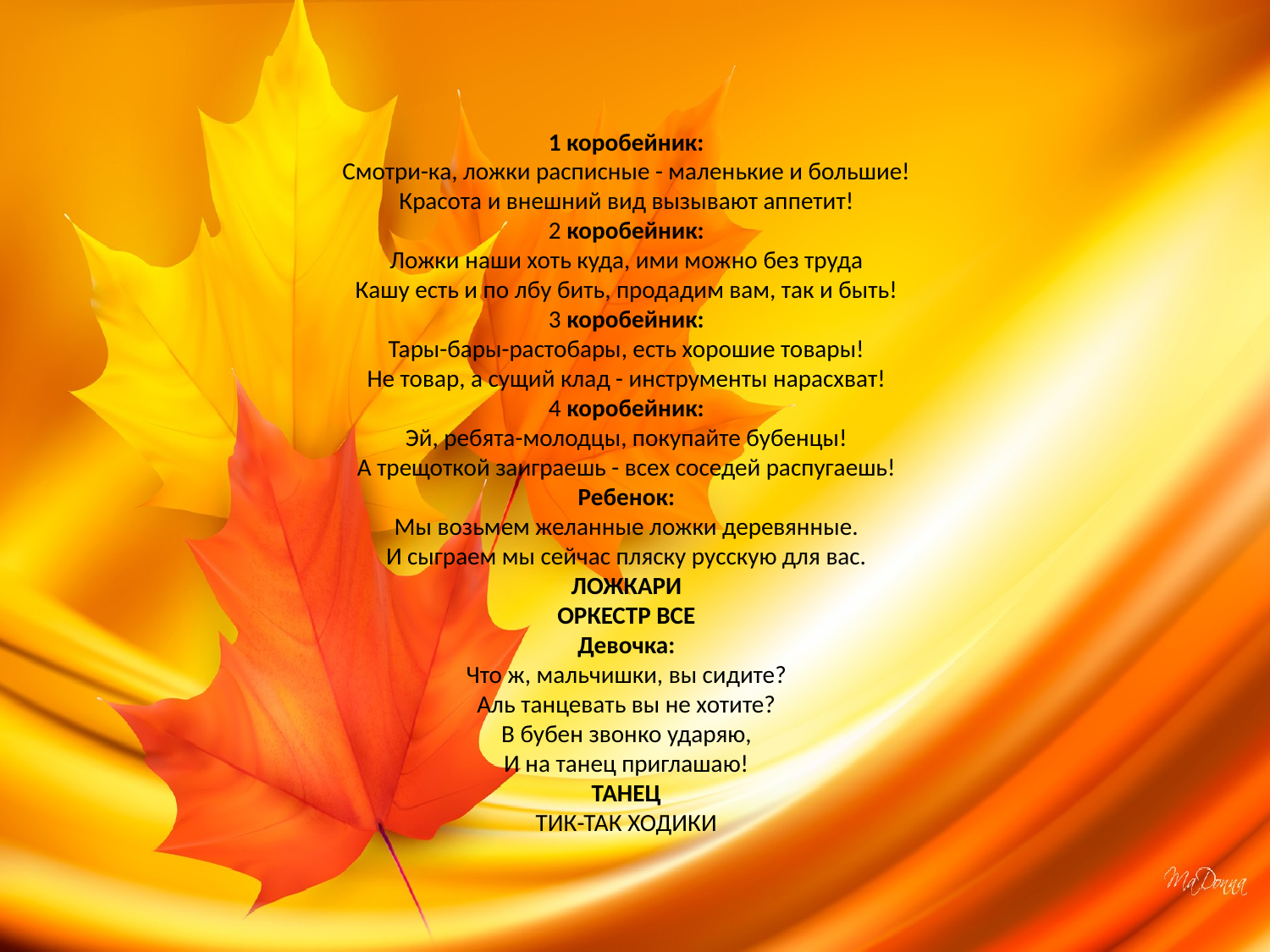

# 1 коробейник: Смотри-ка, ложки расписные - маленькие и большие! Красота и внешний вид вызывают аппетит! 2 коробейник: Ложки наши хоть куда, ими можно без труда Кашу есть и по лбу бить, продадим вам, так и быть! 3 коробейник: Тары-бары-растобары, есть хорошие товары! Не товар, а сущий клад - инструменты нарасхват! 4 коробейник: Эй, ребята-молодцы, покупайте бубенцы! А трещоткой заиграешь - всех соседей распугаешь! Ребенок: Мы возьмем желанные ложки деревянные. И сыграем мы сейчас пляску русскую для вас. ЛОЖКАРИ ОРКЕСТР ВСЕ Девочка: Что ж, мальчишки, вы сидите? Аль танцевать вы не хотите? В бубен звонко ударяю, И на танец приглашаю! ТАНЕЦ ТИК-ТАК ХОДИКИ